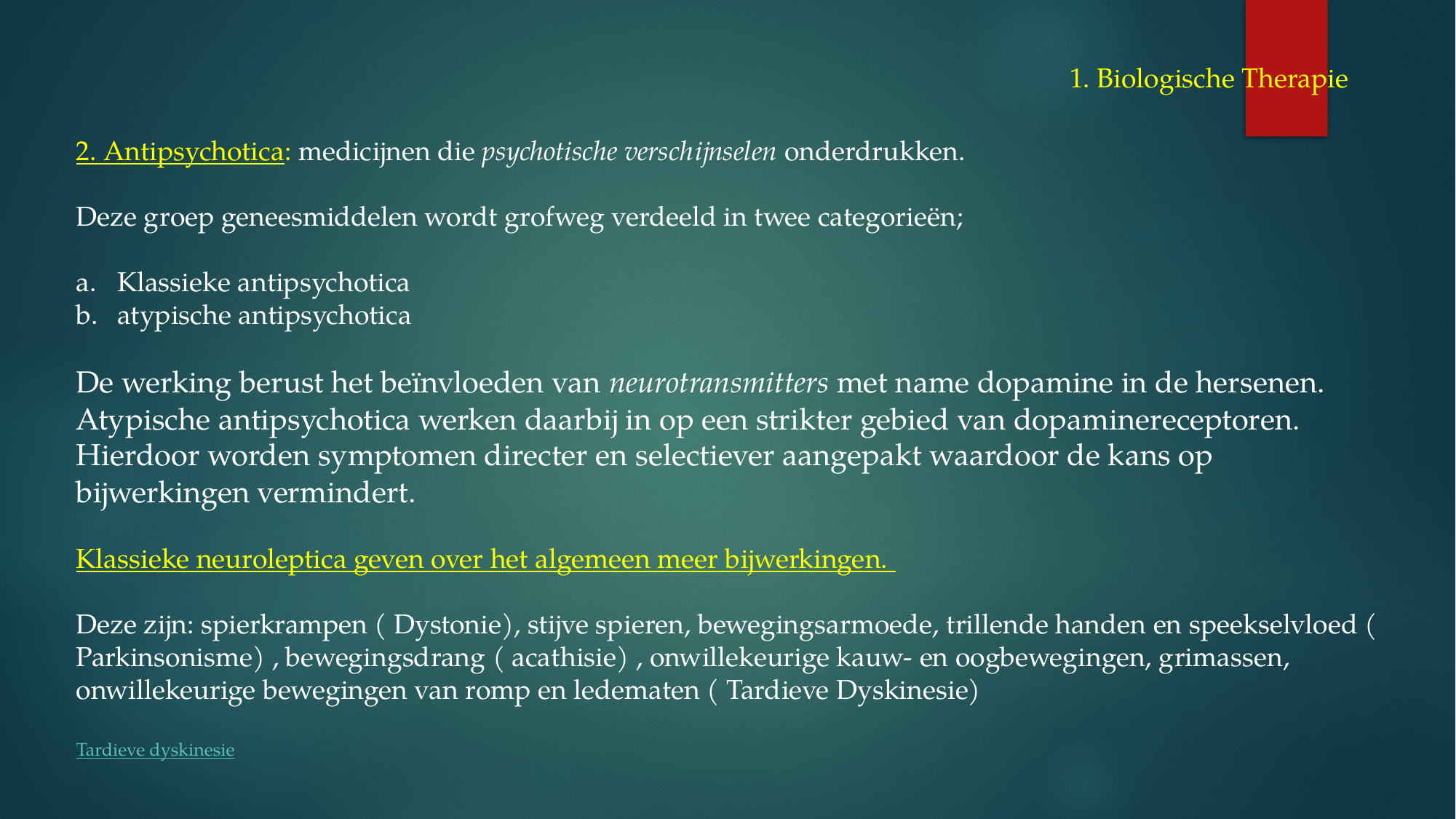

1. Biologische Therapie
2. Antipsychotica: medicijnen die psychotische verschijnselen onderdrukken.

Deze groep geneesmiddelen wordt grofweg verdeeld in twee categorieën;

Klassieke antipsychotica
atypische antipsychotica

De werking berust het beïnvloeden van neurotransmitters met name dopamine in de hersenen. Atypische antipsychotica werken daarbij in op een strikter gebied van dopaminereceptoren. Hierdoor worden symptomen directer en selectiever aangepakt waardoor de kans op bijwerkingen vermindert.

Klassieke neuroleptica geven over het algemeen meer bijwerkingen.

Deze zijn: spierkrampen ( Dystonie), stijve spieren, bewegingsarmoede, trillende handen en speekselvloed ( Parkinsonisme) , bewegingsdrang ( acathisie) , onwillekeurige kauw- en oogbewegingen, grimassen, onwillekeurige bewegingen van romp en ledematen ( Tardieve Dyskinesie)

Tardieve dyskinesie